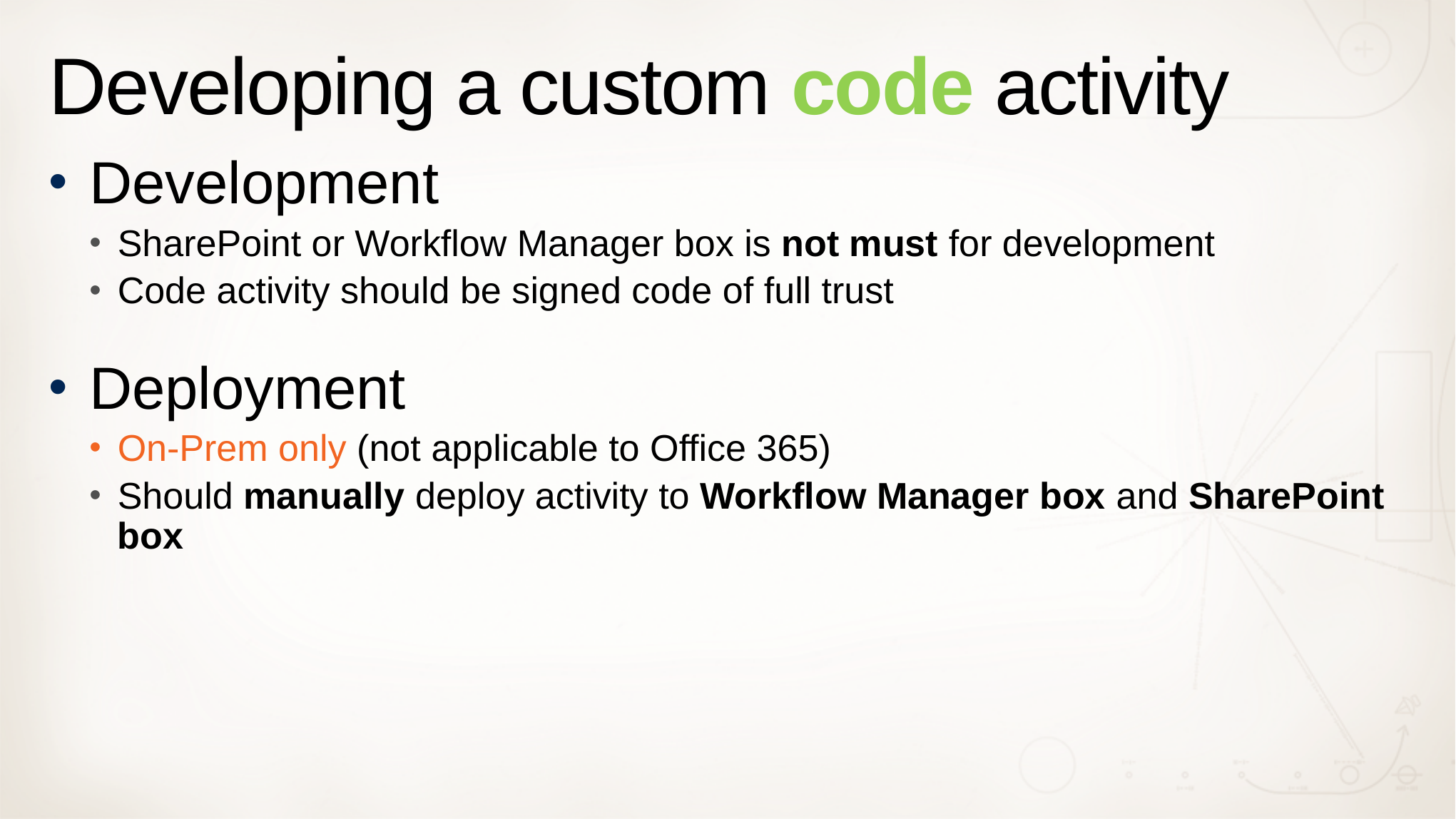

# Developing a custom code activity
Development
SharePoint or Workflow Manager box is not must for development
Code activity should be signed code of full trust

Deployment
On-Prem only (not applicable to Office 365)
Should manually deploy activity to Workflow Manager box and SharePoint box